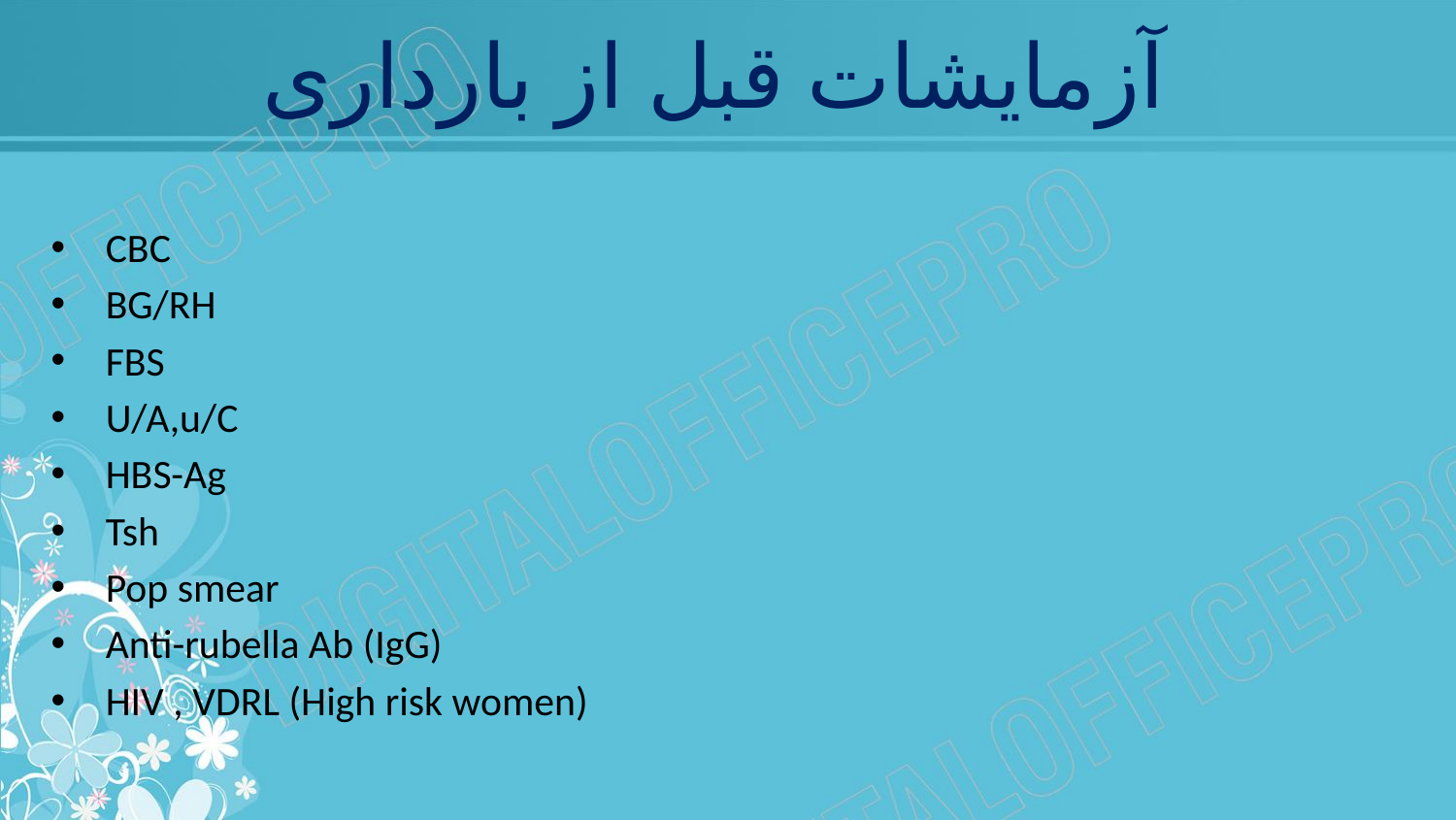

# آزمایشات قبل از بارداری
CBC
BG/RH
FBS
U/A,u/C
HBS-Ag
Tsh
Pop smear
Anti-rubella Ab (IgG)
HIV , VDRL (High risk women)